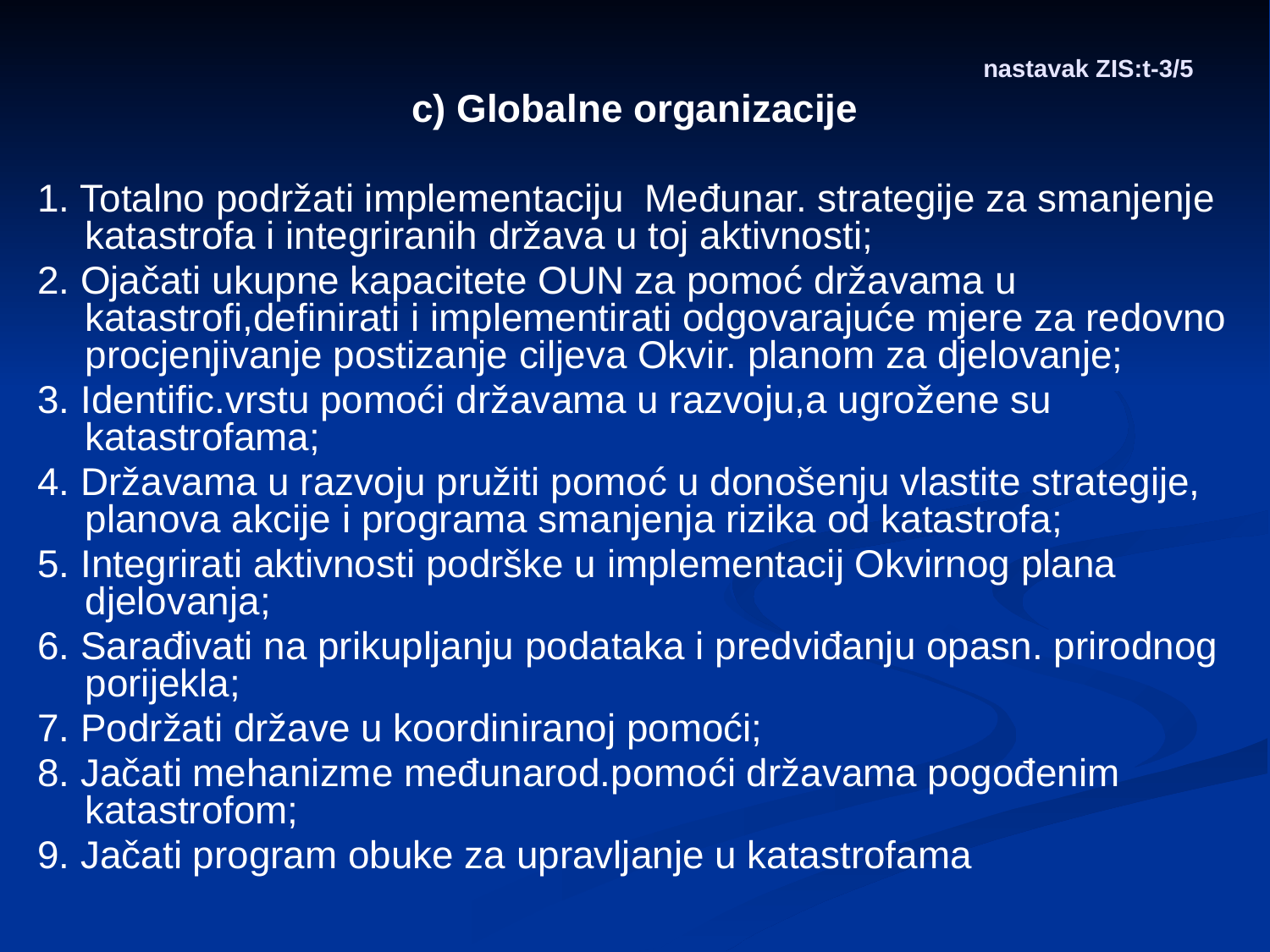

# nastavak ZIS:t-3/5
c) Globalne organizacije

1. Totalno podržati implementaciju  Međunar. strategije za smanjenje katastrofa i integriranih država u toj aktivnosti;
2. Ojačati ukupne kapacitete OUN za pomoć državama u katastrofi,definirati i implementirati odgovarajuće mjere za redovno procjenjivanje postizanje ciljeva Okvir. planom za djelovanje;
3. Identific.vrstu pomoći državama u razvoju,a ugrožene su katastrofama;
4. Državama u razvoju pružiti pomoć u donošenju vlastite strategije, planova akcije i programa smanjenja rizika od katastrofa;
5. Integrirati aktivnosti podrške u implementacij Okvirnog plana djelovanja;
6. Sarađivati na prikupljanju podataka i predviđanju opasn. prirodnog porijekla;
7. Podržati države u koordiniranoj pomoći;
8. Jačati mehanizme međunarod.pomoći državama pogođenim katastrofom;
9. Jačati program obuke za upravljanje u katastrofama